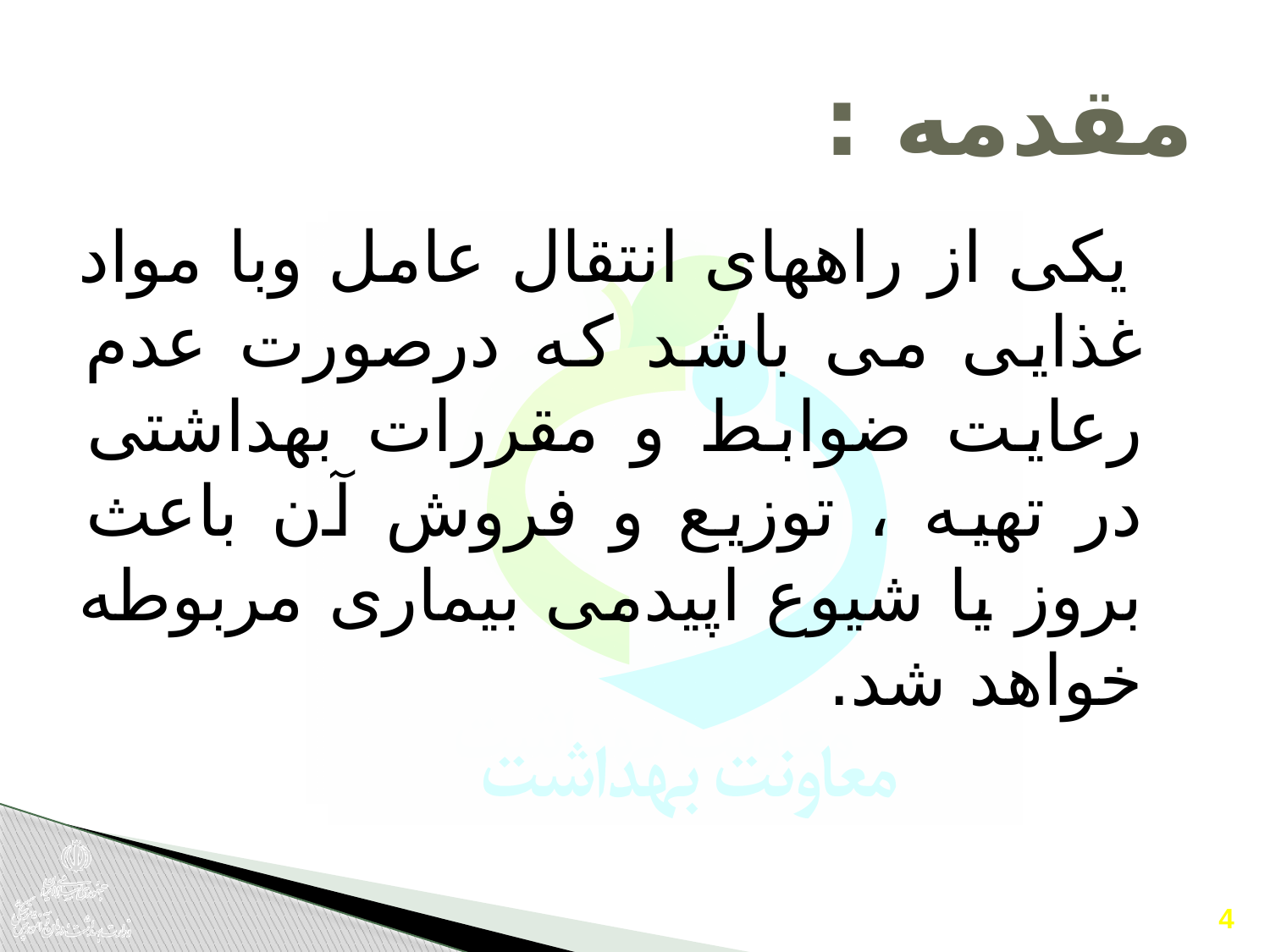

# مقدمه :
  یکی از راههای انتقال عامل وبا مواد غذایی می باشد که درصورت عدم رعایت ضوابط و مقررات بهداشتی در تهیه ، توزیع و فروش آن باعث بروز یا شیوع اپیدمی بیماری مربوطه خواهد شد.
4